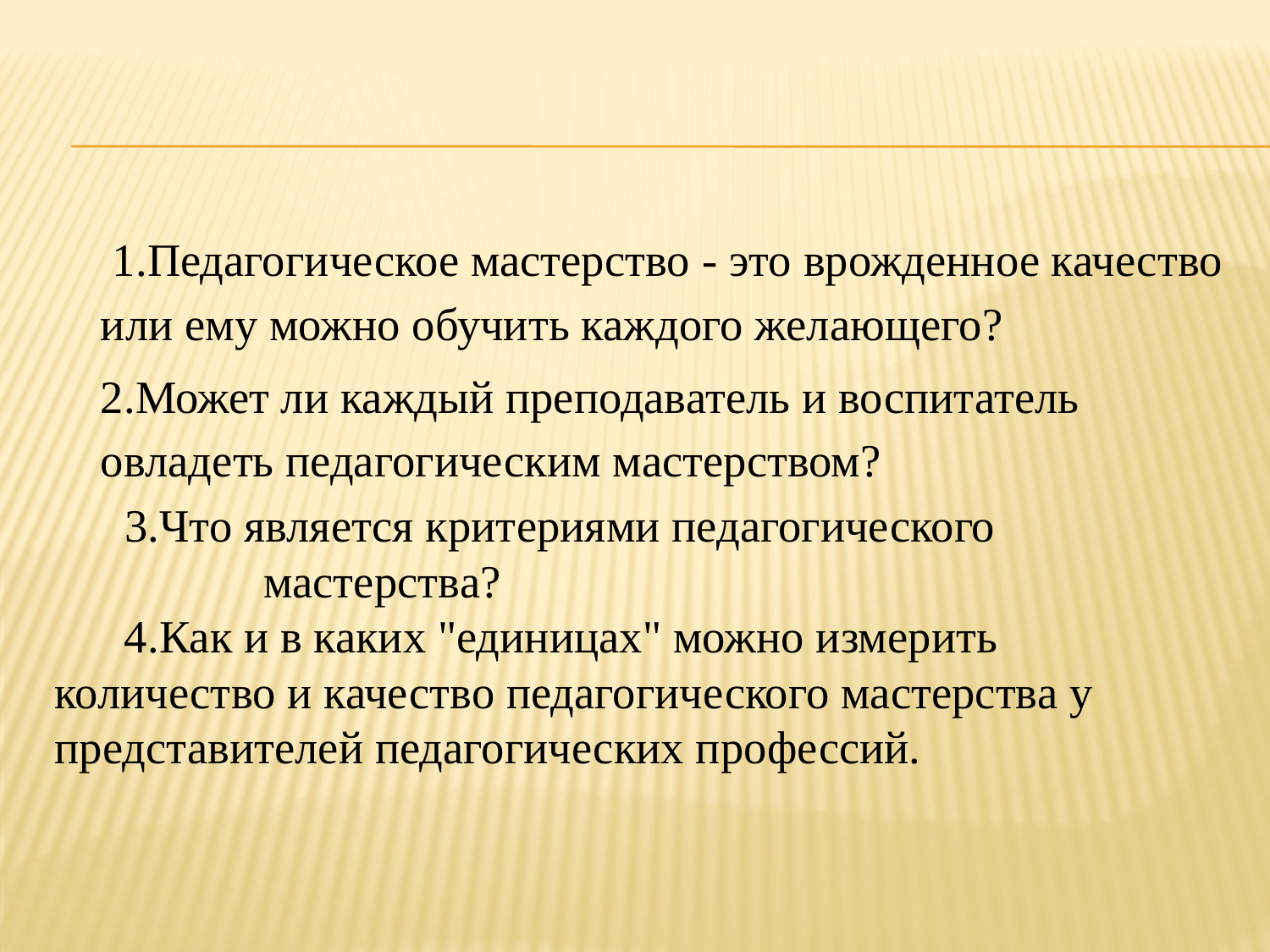

#
 1.Педагогическое мастерство - это врожденное качество или ему можно обучить каждого желающего?
2.Может ли каждый преподаватель и воспитатель овладеть педагогическим мастерством?
      3.Что является критериями педагогического                                       мастерства? 
      4.Как и в каких "единицах" можно измерить     количество и качество педагогического мастерства у представителей педагогических профессий.